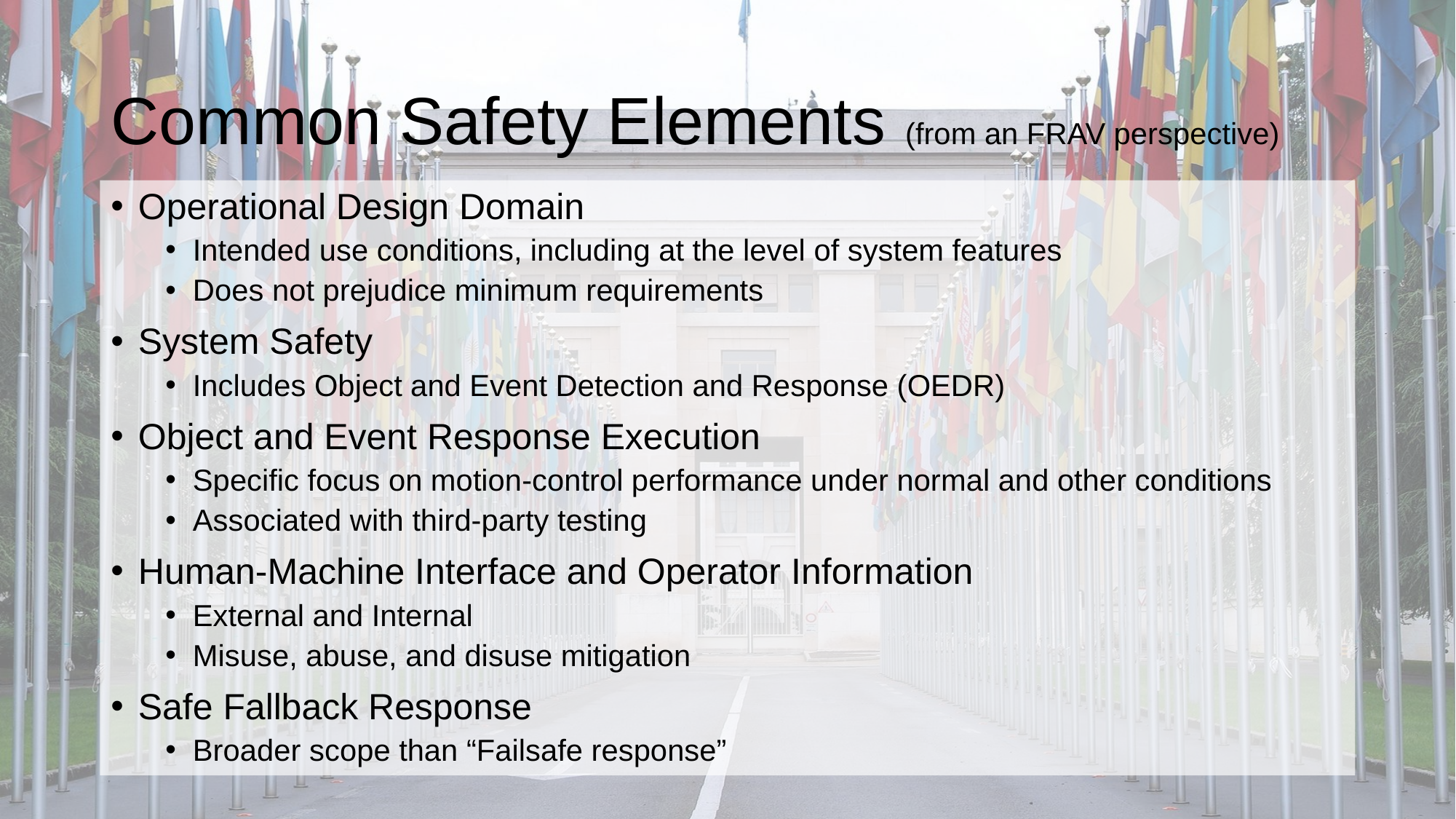

# Common Safety Elements (from an FRAV perspective)
Operational Design Domain
Intended use conditions, including at the level of system features
Does not prejudice minimum requirements
System Safety
Includes Object and Event Detection and Response (OEDR)
Object and Event Response Execution
Specific focus on motion-control performance under normal and other conditions
Associated with third-party testing
Human-Machine Interface and Operator Information
External and Internal
Misuse, abuse, and disuse mitigation
Safe Fallback Response
Broader scope than “Failsafe response”